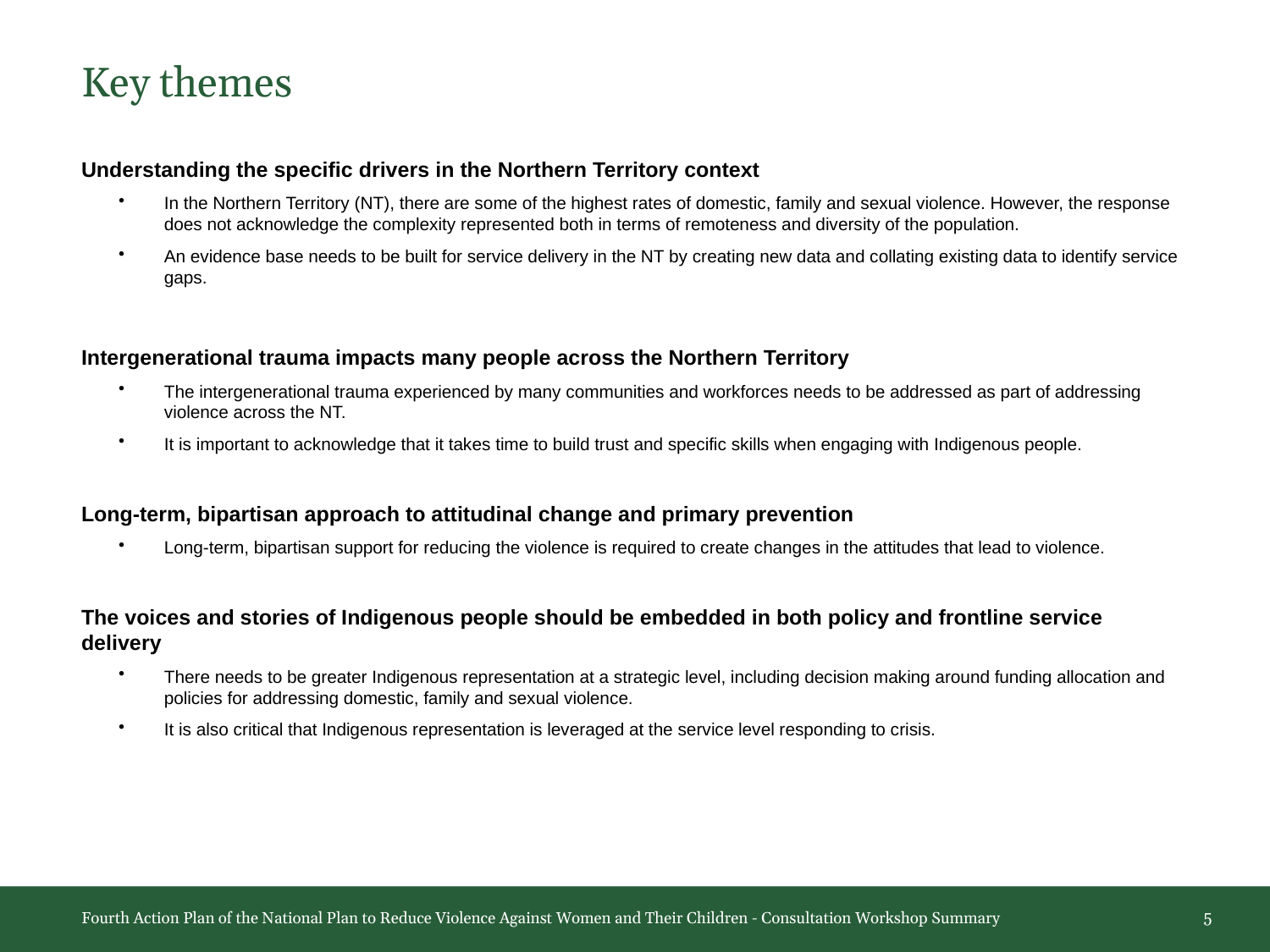

# Key themes
Understanding the specific drivers in the Northern Territory context
In the Northern Territory (NT), there are some of the highest rates of domestic, family and sexual violence. However, the response does not acknowledge the complexity represented both in terms of remoteness and diversity of the population.
An evidence base needs to be built for service delivery in the NT by creating new data and collating existing data to identify service gaps.

Intergenerational trauma impacts many people across the Northern Territory
The intergenerational trauma experienced by many communities and workforces needs to be addressed as part of addressing violence across the NT.
It is important to acknowledge that it takes time to build trust and specific skills when engaging with Indigenous people.

Long-term, bipartisan approach to attitudinal change and primary prevention
Long-term, bipartisan support for reducing the violence is required to create changes in the attitudes that lead to violence.

The voices and stories of Indigenous people should be embedded in both policy and frontline service delivery
There needs to be greater Indigenous representation at a strategic level, including decision making around funding allocation and policies for addressing domestic, family and sexual violence.
It is also critical that Indigenous representation is leveraged at the service level responding to crisis.

Fourth Action Plan of the National Plan to Reduce Violence Against Women and Their Children - Consultation Workshop Summary
5